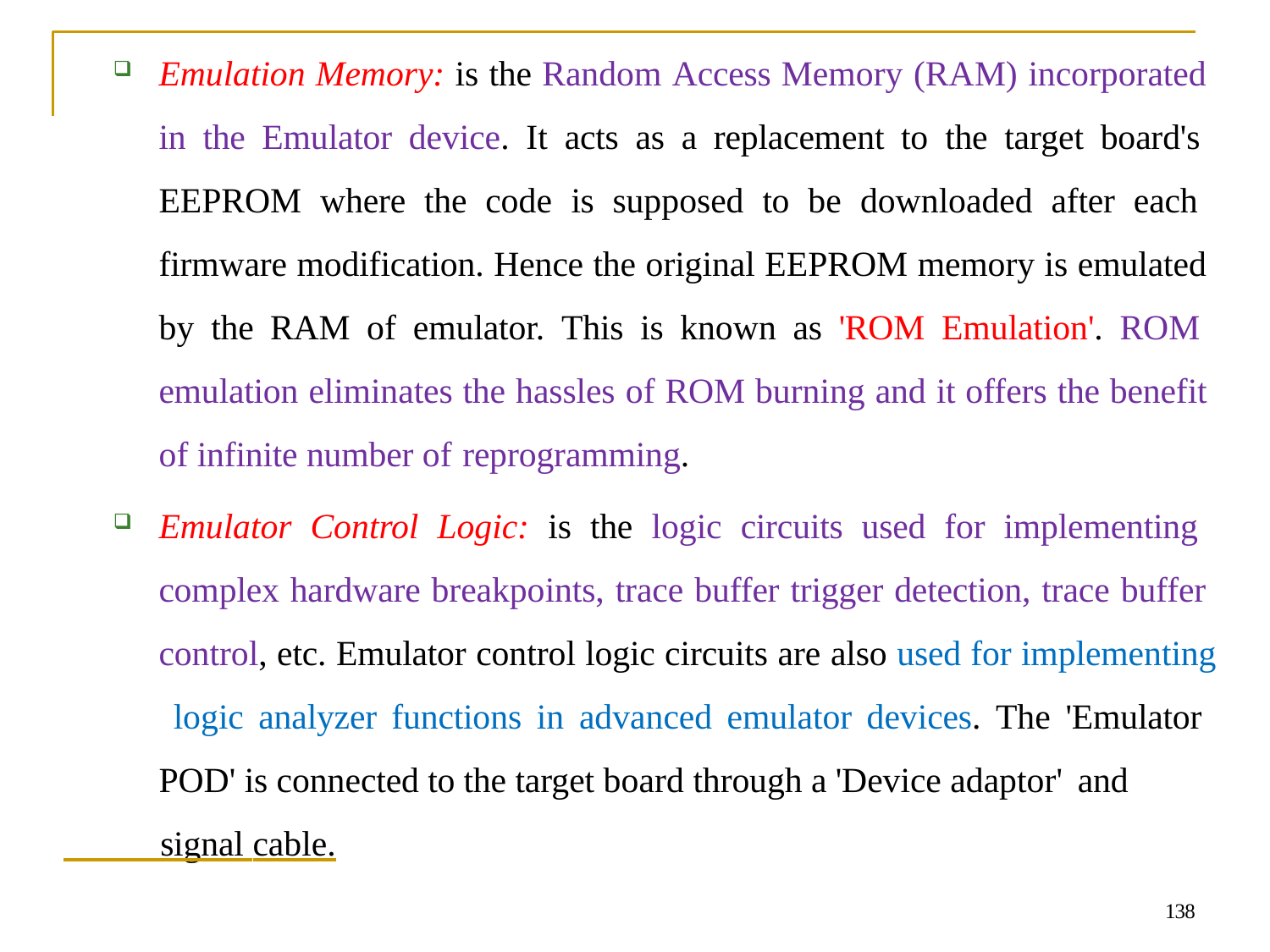

Emulation Memory: is the Random Access Memory (RAM) incorporated  in the Emulator device. It acts as a replacement to the target board's  EEPROM where the code is supposed to be downloaded after each  firmware modification. Hence the original EEPROM memory is emulated  by the RAM of emulator. This is known as 'ROM Emulation'. ROM  emulation eliminates the hassles of ROM burning and it offers the benefit  of infinite number of reprogramming.
Emulator Control Logic: is the logic circuits used for implementing  complex hardware breakpoints, trace buffer trigger detection, trace buffer  control, etc. Emulator control logic circuits are also used for implementing  logic analyzer functions in advanced emulator devices. The 'Emulator  POD' is connected to the target board through a 'Device adaptor' and
           signal cable.

138